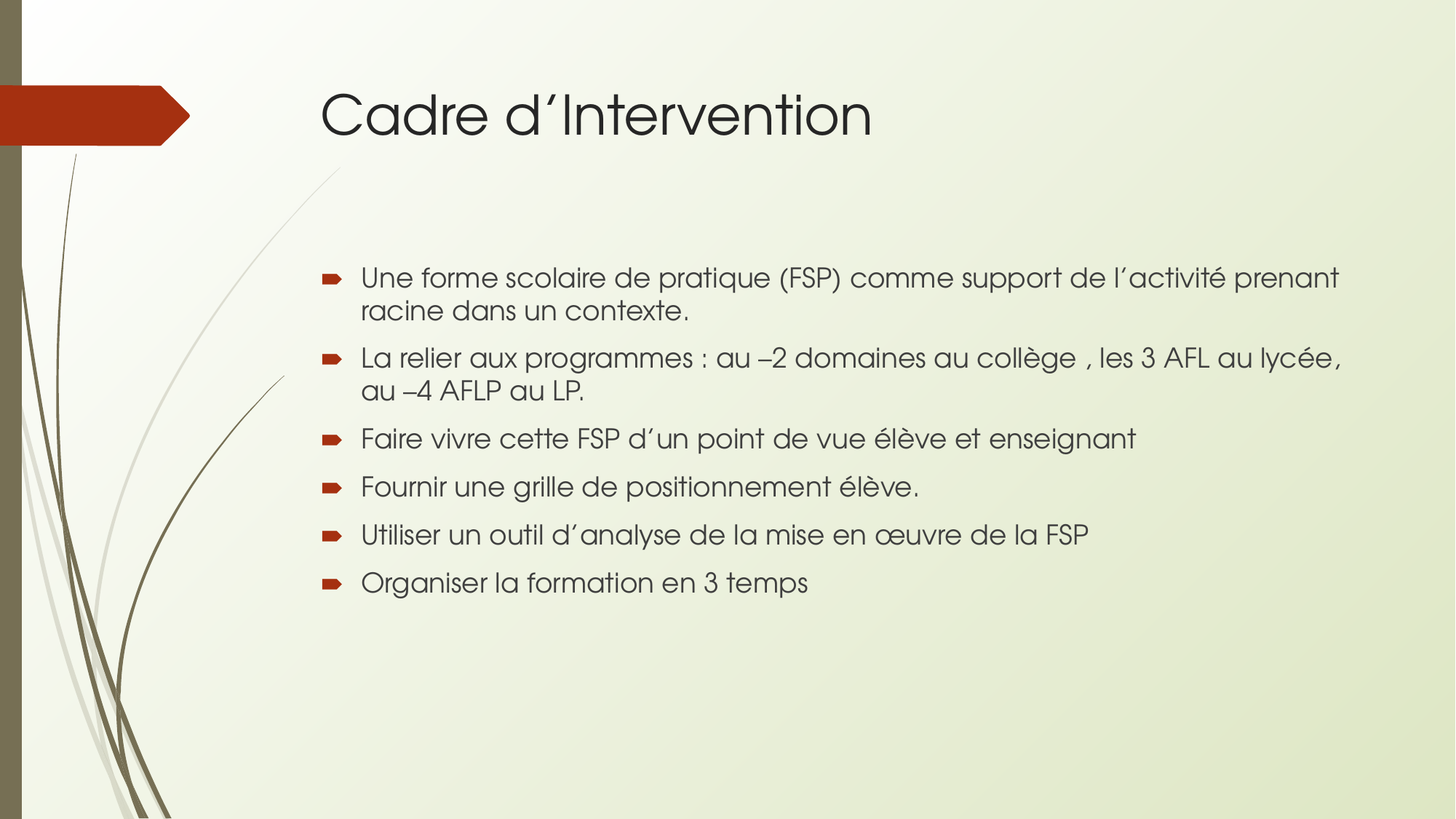

# Cadre d’Intervention
Une forme scolaire de pratique (FSP) comme support de l’activité prenant racine dans un contexte.
La relier aux programmes : au –2 domaines au collège , les 3 AFL au lycée, au –4 AFLP au LP.
Faire vivre cette FSP d’un point de vue élève et enseignant
Fournir une grille de positionnement élève.
Utiliser un outil d’analyse de la mise en œuvre de la FSP
Organiser la formation en 3 temps